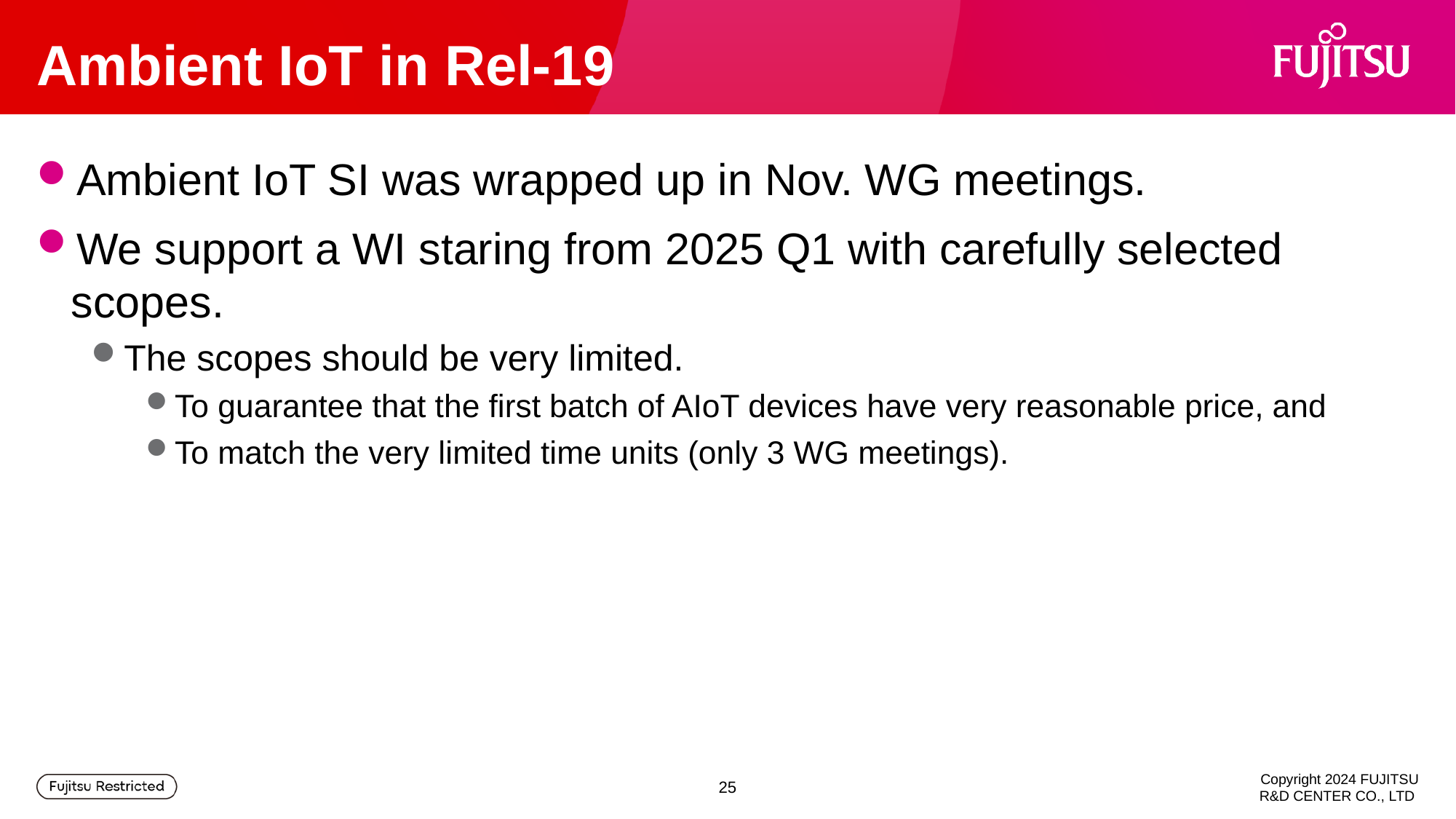

# Ambient IoT in Rel-19
Ambient IoT SI was wrapped up in Nov. WG meetings.
We support a WI staring from 2025 Q1 with carefully selected scopes.
The scopes should be very limited.
To guarantee that the first batch of AIoT devices have very reasonable price, and
To match the very limited time units (only 3 WG meetings).
25
Copyright 2024 FUJITSU R&D CENTER CO., LTD